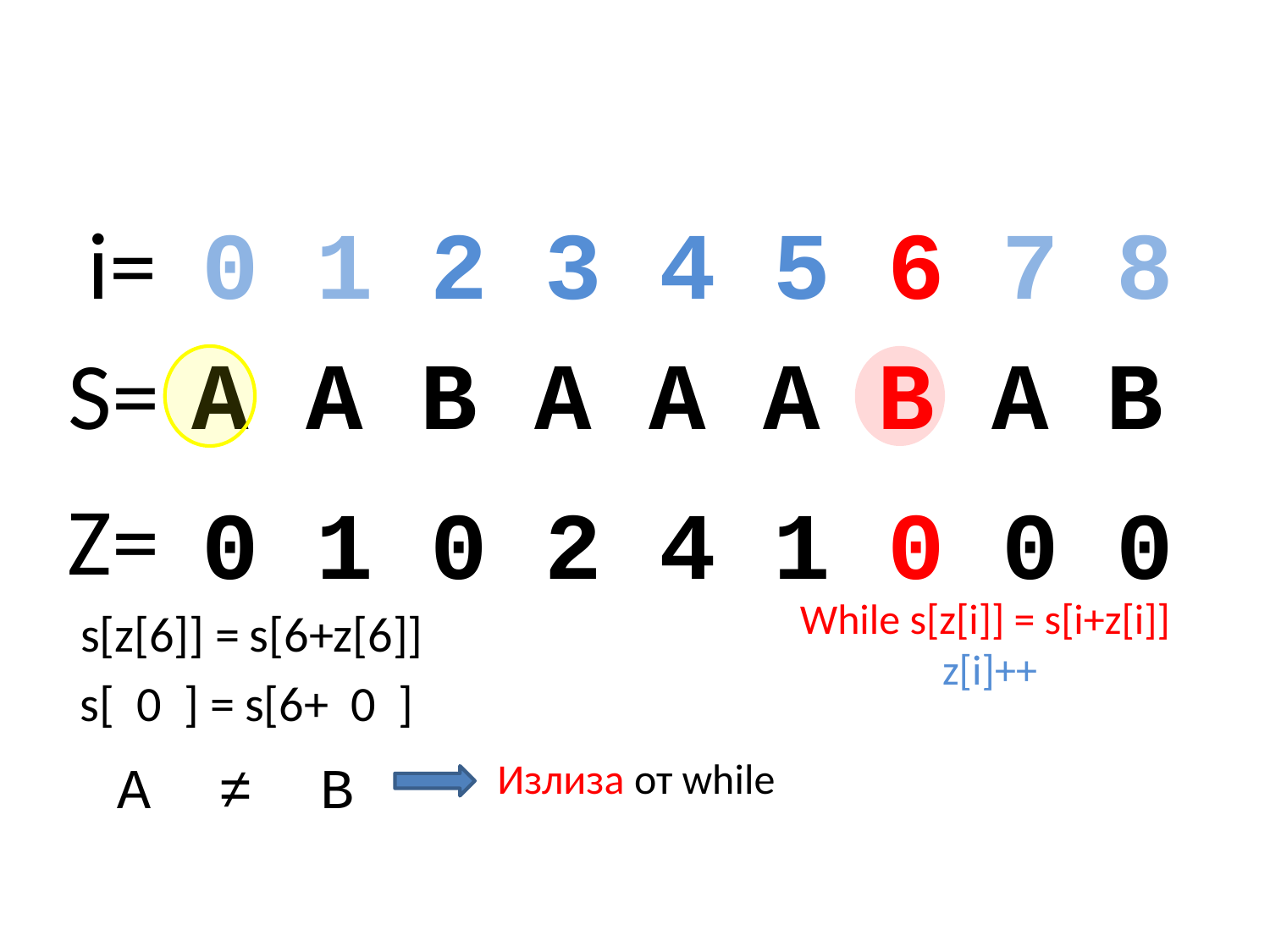

i=
0 1 2 3 4 5 6 7 8
S=
A A B A A A B A B

Z=
0 1 0 2 4 1 0 0 0
While s[z[i]] = s[i+z[i]]
z[i]++
s[z[6]] = s[6+z[6]]
s[  0  ] = s[6+  0  ]
А  ≠  B
Излиза от while